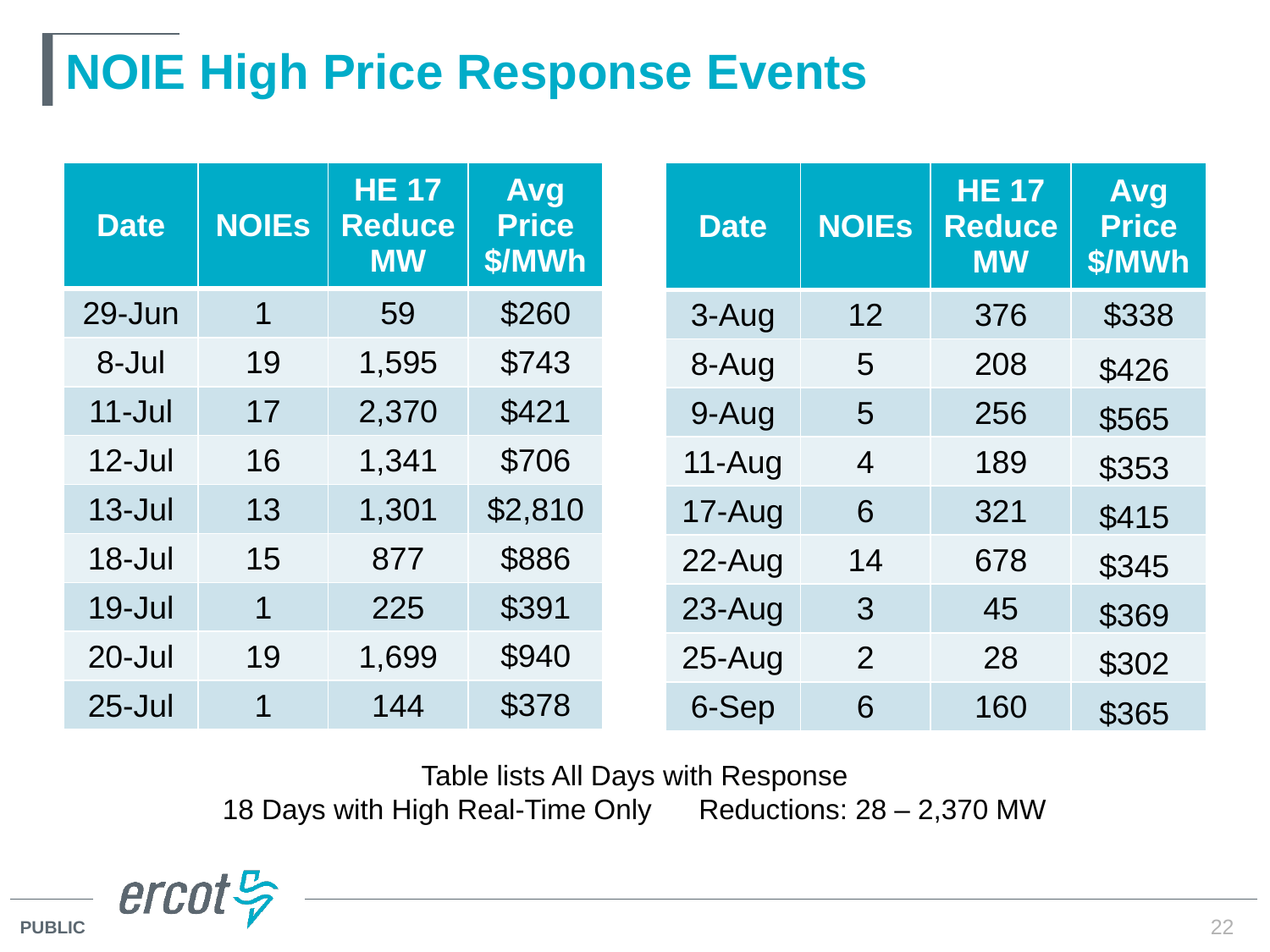

# NOIE High Price Response Events
| Date | NOIEs | HE 17 Reduce MW | Avg Price $/MWh |
| --- | --- | --- | --- |
| 29-Jun | 1 | 59 | $260 |
| 8-Jul | 19 | 1,595 | $743 |
| 11-Jul | 17 | 2,370 | $421 |
| 12-Jul | 16 | 1,341 | $706 |
| 13-Jul | 13 | 1,301 | $2,810 |
| 18-Jul | 15 | 877 | $886 |
| 19-Jul | 1 | 225 | $391 |
| 20-Jul | 19 | 1,699 | $940 |
| 25-Jul | 1 | 144 | $378 |
| Date | NOIEs | HE 17 Reduce MW | Avg Price $/MWh |
| --- | --- | --- | --- |
| 3-Aug | 12 | 376 | $338 |
| 8-Aug | 5 | 208 | $426 |
| 9-Aug | 5 | 256 | $565 |
| 11-Aug | 4 | 189 | $353 |
| 17-Aug | 6 | 321 | $415 |
| 22-Aug | 14 | 678 | $345 |
| 23-Aug | 3 | 45 | $369 |
| 25-Aug | 2 | 28 | $302 |
| 6-Sep | 6 | 160 | $365 |
Table lists All Days with Response
18 Days with High Real-Time Only      Reductions: 28 – 2,370 MW
22